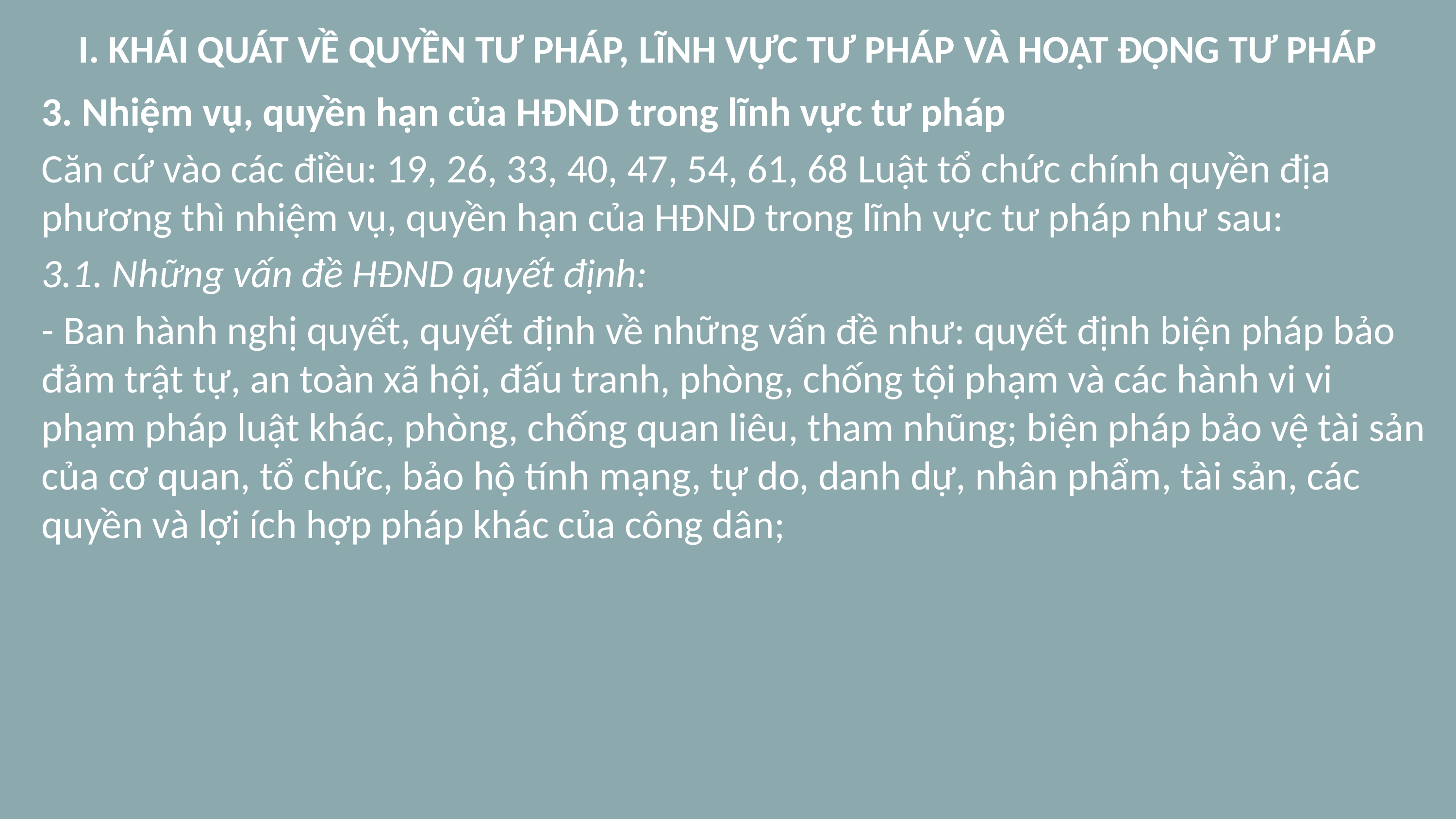

# I. KHÁI QUÁT VỀ QUYỀN TƯ PHÁP, LĨNH VỰC TƯ PHÁP VÀ HOẠT ĐỘNG TƯ PHÁP
3. Nhiệm vụ, quyền hạn của HĐND trong lĩnh vực tư pháp
Căn cứ vào các điều: 19, 26, 33, 40, 47, 54, 61, 68 Luật tổ chức chính quyền địa phương thì nhiệm vụ, quyền hạn của HĐND trong lĩnh vực tư pháp như sau:
3.1. Những vấn đề HĐND quyết định:
- Ban hành nghị quyết, quyết định về những vấn đề như: quyết định biện pháp bảo đảm trật tự, an toàn xã hội, đấu tranh, phòng, chống tội phạm và các hành vi vi phạm pháp luật khác, phòng, chống quan liêu, tham nhũng; biện pháp bảo vệ tài sản của cơ quan, tổ chức, bảo hộ tính mạng, tự do, danh dự, nhân phẩm, tài sản, các quyền và lợi ích hợp pháp khác của công dân;